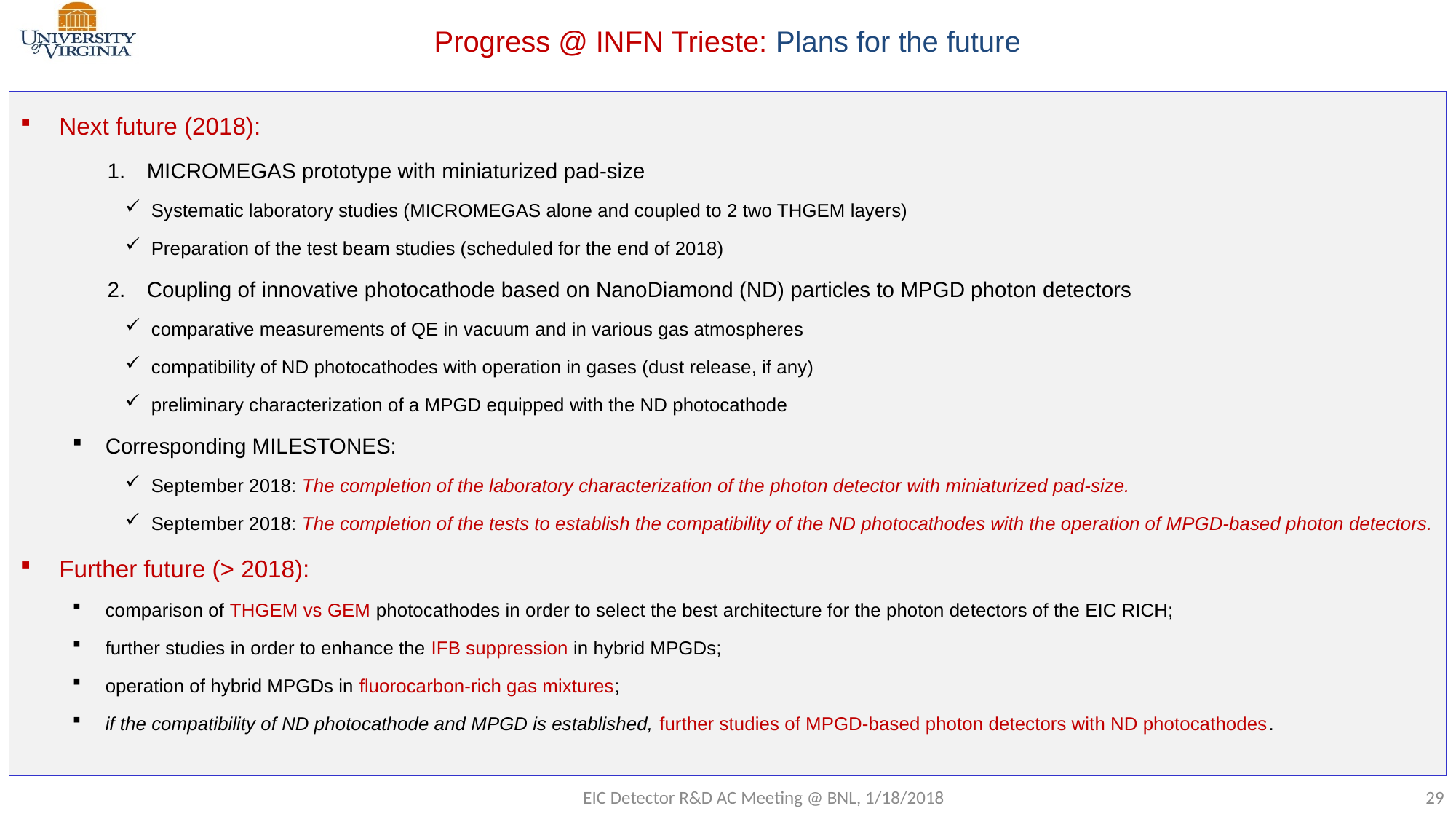

Progress @ INFN Trieste: Plans for the future
Next future (2018):
MICROMEGAS prototype with miniaturized pad-size
Systematic laboratory studies (MICROMEGAS alone and coupled to 2 two THGEM layers)
Preparation of the test beam studies (scheduled for the end of 2018)
Coupling of innovative photocathode based on NanoDiamond (ND) particles to MPGD photon detectors
comparative measurements of QE in vacuum and in various gas atmospheres
compatibility of ND photocathodes with operation in gases (dust release, if any)
preliminary characterization of a MPGD equipped with the ND photocathode
Corresponding MILESTONES:
September 2018: The completion of the laboratory characterization of the photon detector with miniaturized pad-size.
September 2018: The completion of the tests to establish the compatibility of the ND photocathodes with the operation of MPGD-based photon detectors.
Further future (> 2018):
comparison of THGEM vs GEM photocathodes in order to select the best architecture for the photon detectors of the EIC RICH;
further studies in order to enhance the IFB suppression in hybrid MPGDs;
operation of hybrid MPGDs in fluorocarbon-rich gas mixtures;
if the compatibility of ND photocathode and MPGD is established, further studies of MPGD-based photon detectors with ND photocathodes.
EIC Detector R&D AC Meeting @ BNL, 1/18/2018
29